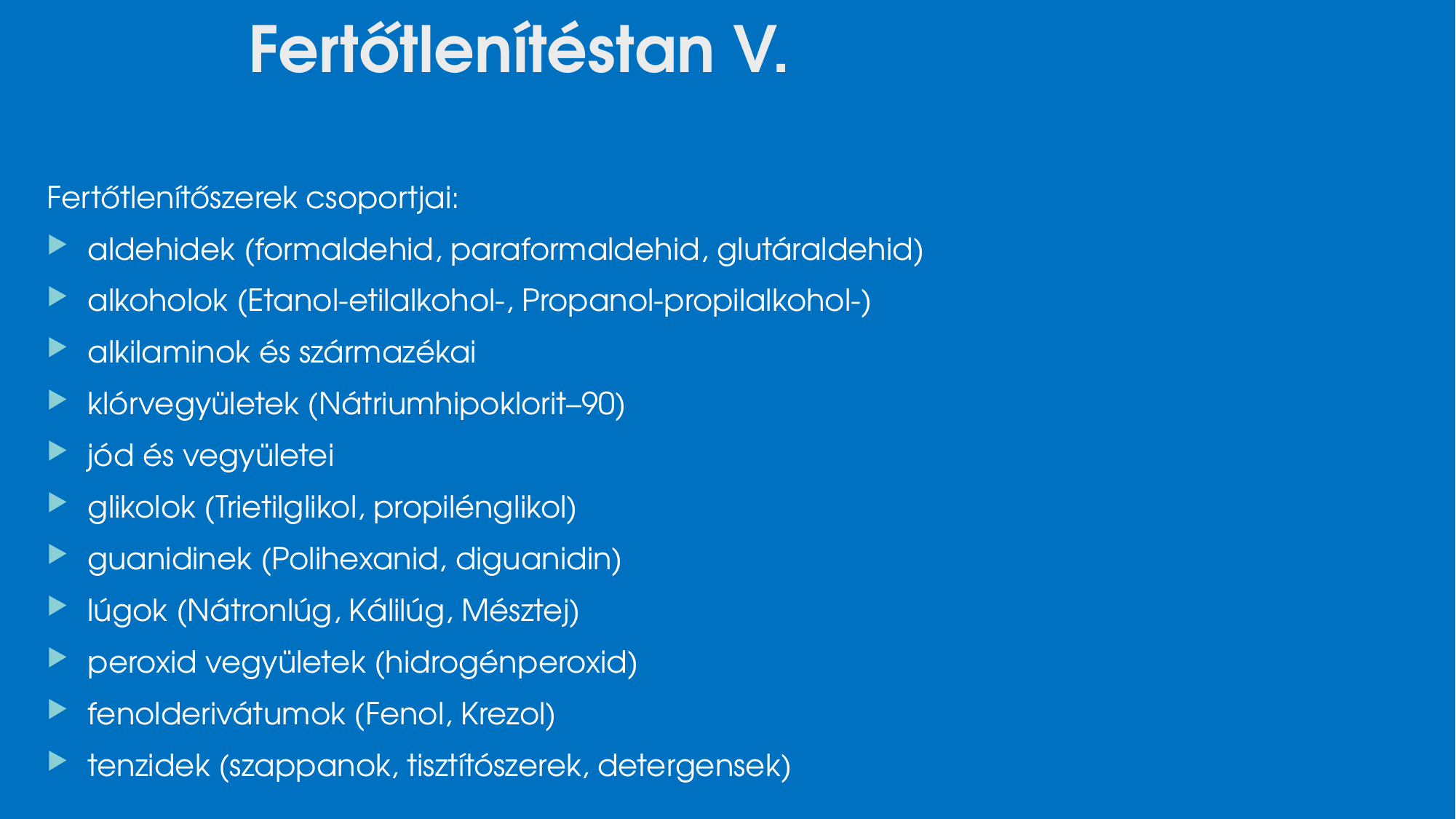

# Fertőtlenítéstan V.
Fertőtlenítőszerek csoportjai:
aldehidek (formaldehid, paraformaldehid, glutáraldehid)
alkoholok (Etanol-etilalkohol-, Propanol-propilalkohol-)
alkilaminok és származékai
klórvegyületek (Nátriumhipoklorit–90)
jód és vegyületei
glikolok (Trietilglikol, propilénglikol)
guanidinek (Polihexanid, diguanidin)
lúgok (Nátronlúg, Kálilúg, Mésztej)
peroxid vegyületek (hidrogénperoxid)
fenolderivátumok (Fenol, Krezol)
tenzidek (szappanok, tisztítószerek, detergensek)